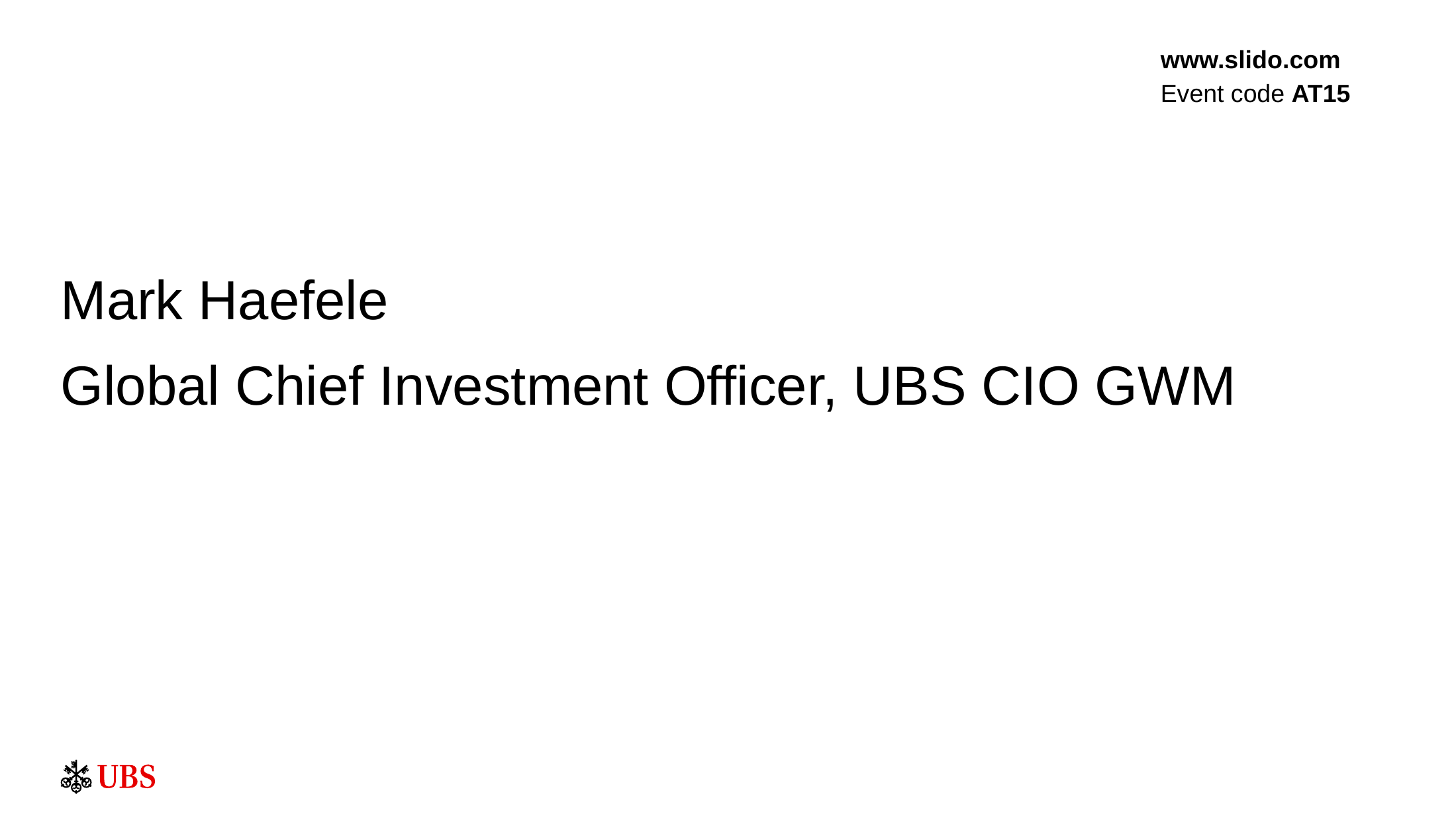

www.slido.com
Event code AT15
Mark Haefele
Global Chief Investment Officer, UBS CIO GWM